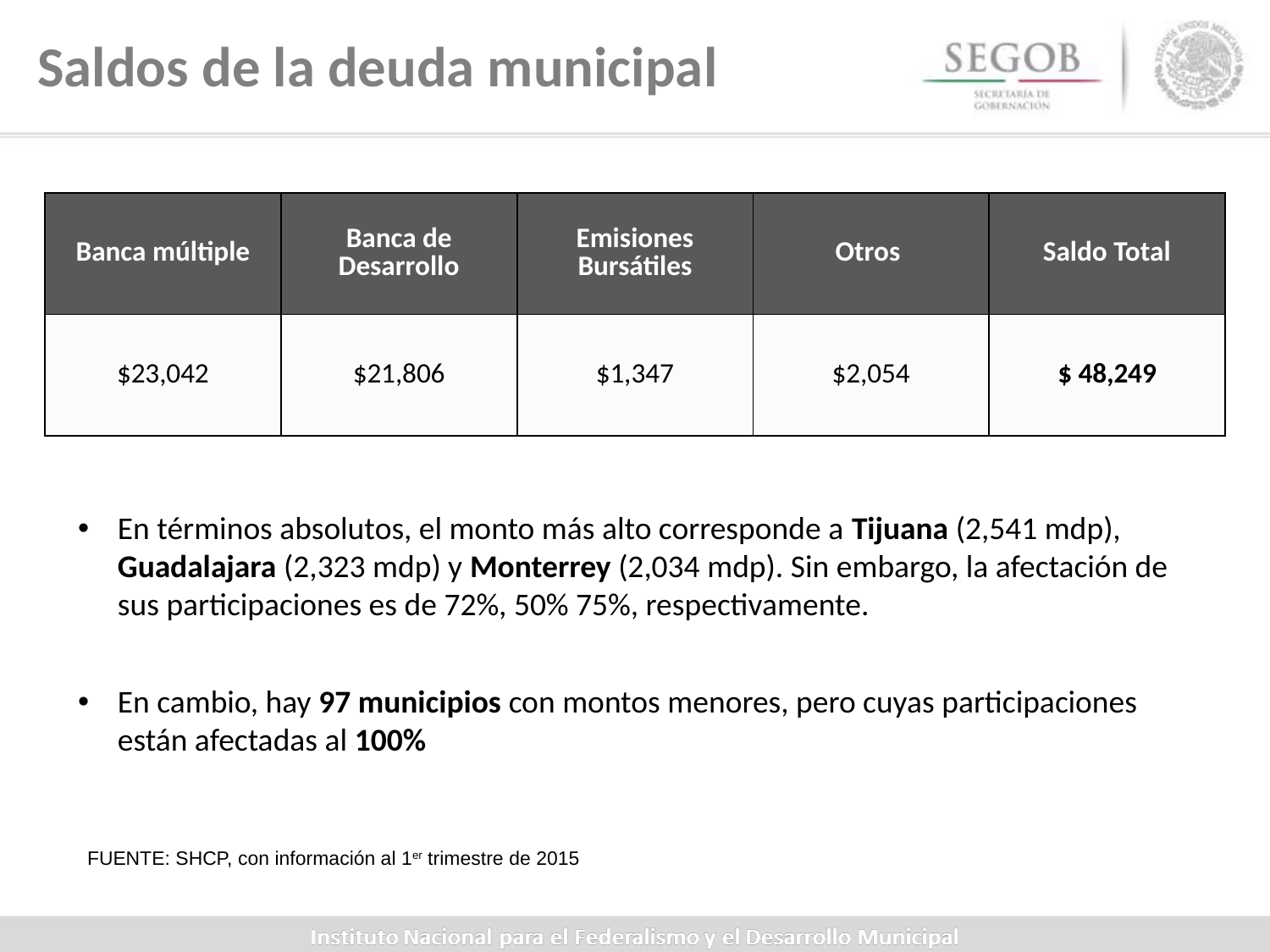

Saldos de la deuda municipal
| Banca múltiple | Banca de Desarrollo | Emisiones Bursátiles | Otros | Saldo Total |
| --- | --- | --- | --- | --- |
| $23,042 | $21,806 | $1,347 | $2,054 | $ 48,249 |
En términos absolutos, el monto más alto corresponde a Tijuana (2,541 mdp), Guadalajara (2,323 mdp) y Monterrey (2,034 mdp). Sin embargo, la afectación de sus participaciones es de 72%, 50% 75%, respectivamente.

En cambio, hay 97 municipios con montos menores, pero cuyas participaciones están afectadas al 100%
FUENTE: SHCP, con información al 1er trimestre de 2015